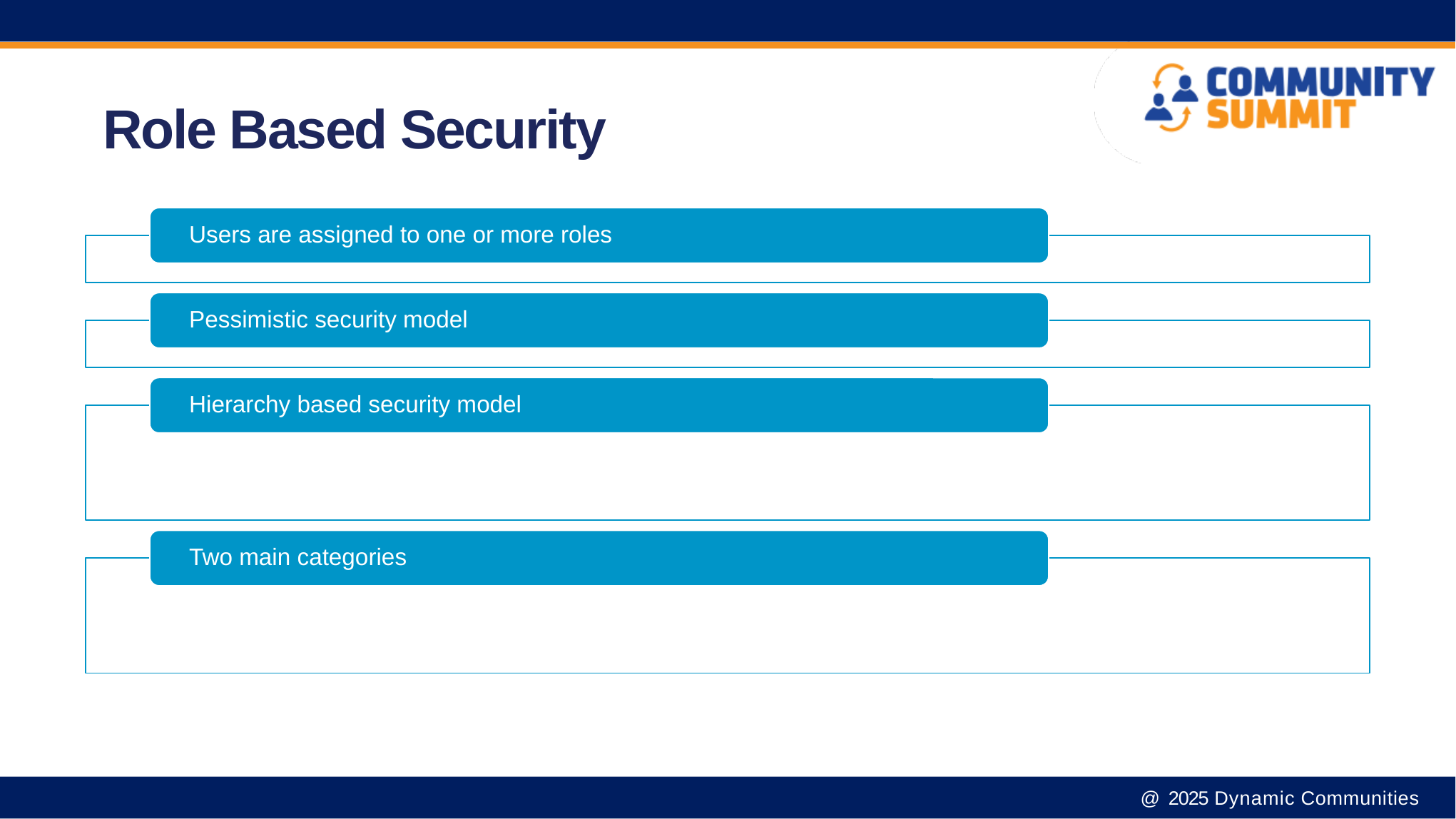

# Role Based Security
Users are assigned to one or more roles
Pessimistic security model
Groups of securable objects are put within one security layer
Security layers built on top of each other
Hierarchy based security model
Security Layers
Securable Objects
Two main categories